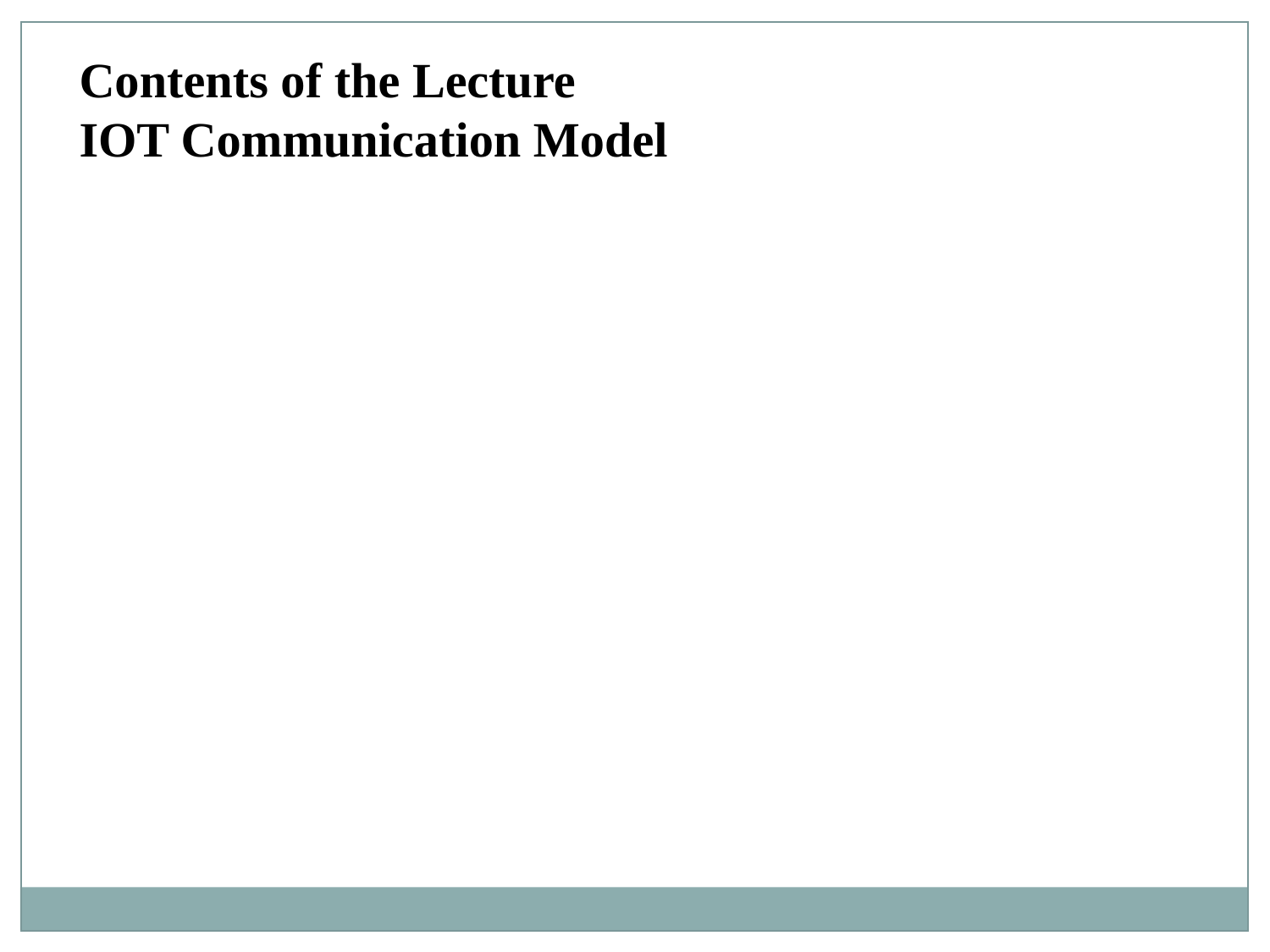

Contents of the Lecture
IOT Communication Model